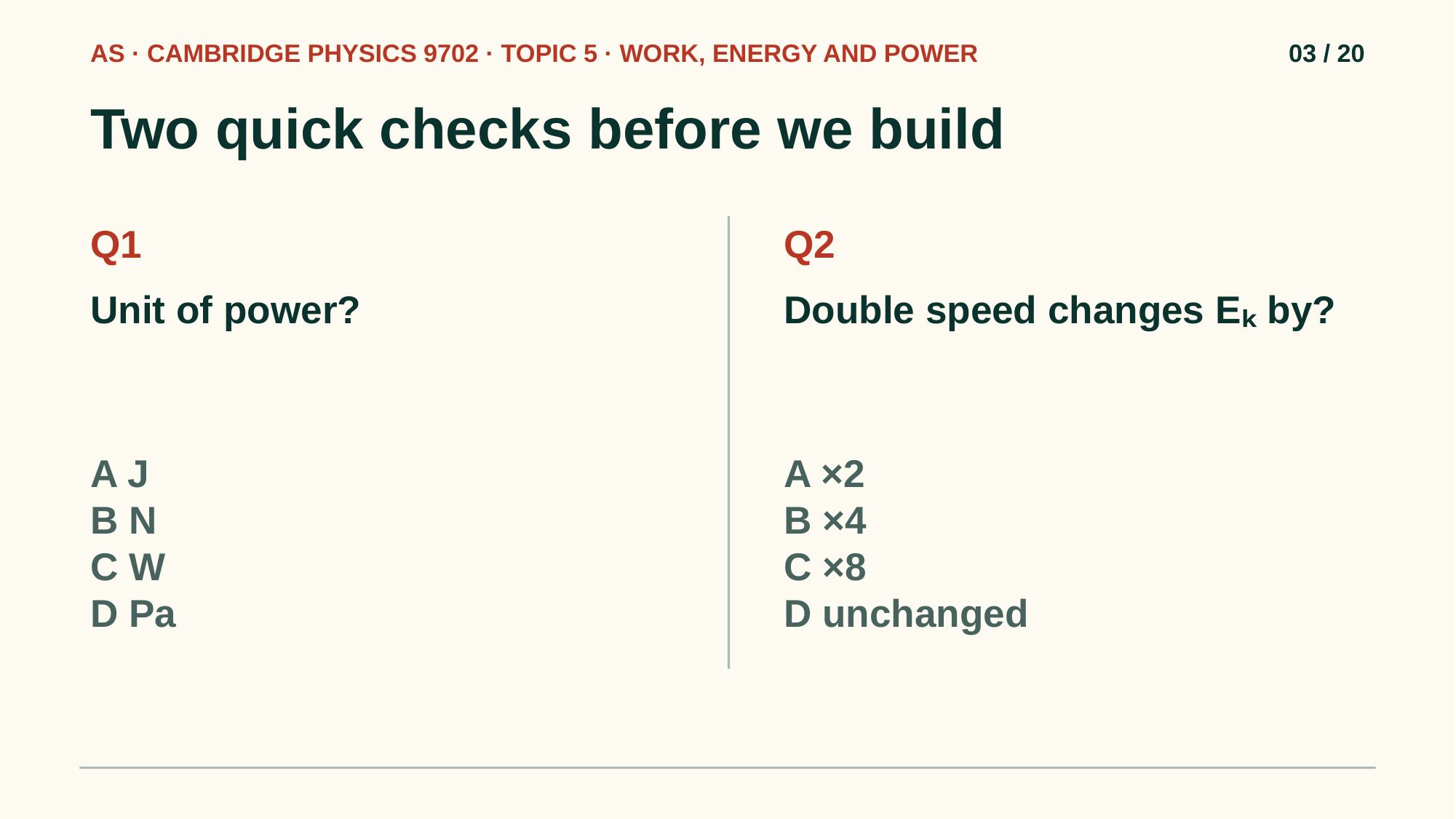

AS · CAMBRIDGE PHYSICS 9702 · TOPIC 5 · WORK, ENERGY AND POWER
03 / 20
Two quick checks before we build
Q1
Q2

Unit of power?
Double speed changes Eₖ by?
A J
B N
C W
D Pa
A ×2
B ×4
C ×8
D unchanged